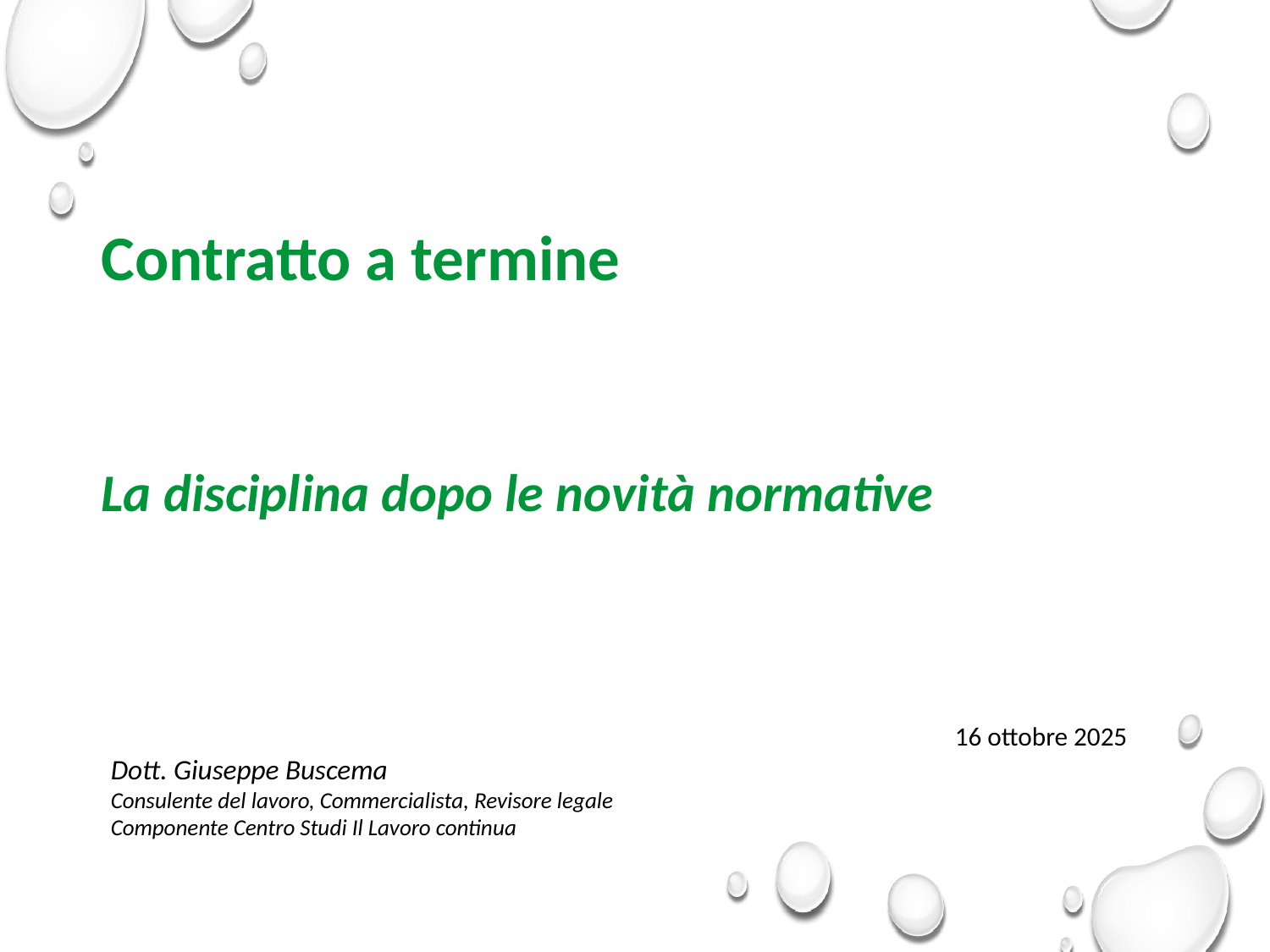

# Contratto a termine
La disciplina dopo le novità normative
16 ottobre 2025
Dott. Giuseppe Buscema
Consulente del lavoro, Commercialista, Revisore legale
Componente Centro Studi Il Lavoro continua